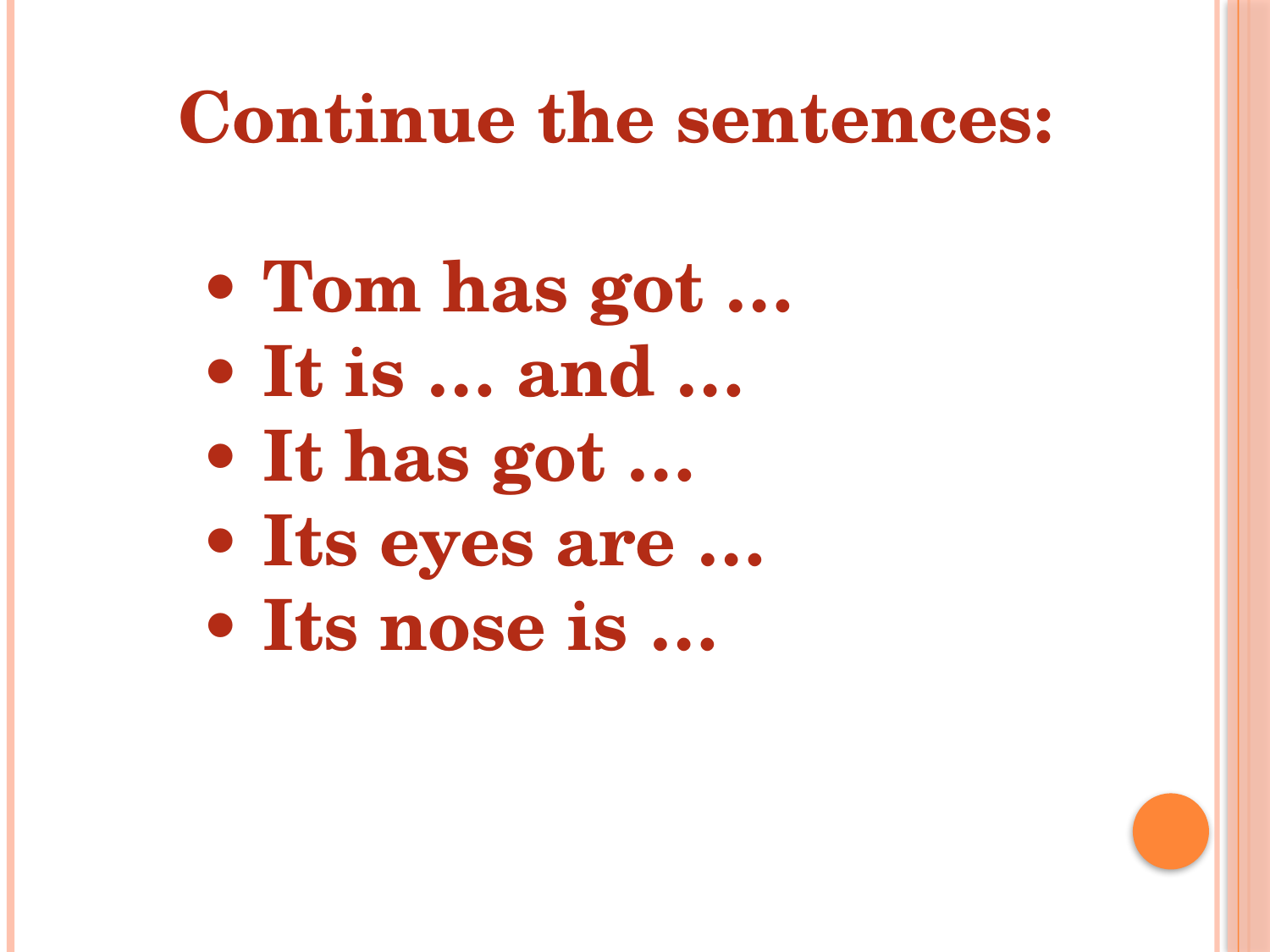

Continue the sentences:

       • Tom has got …
       • It is … and …
       • It has got …
       • Its eyes are …
       • Its nose is …